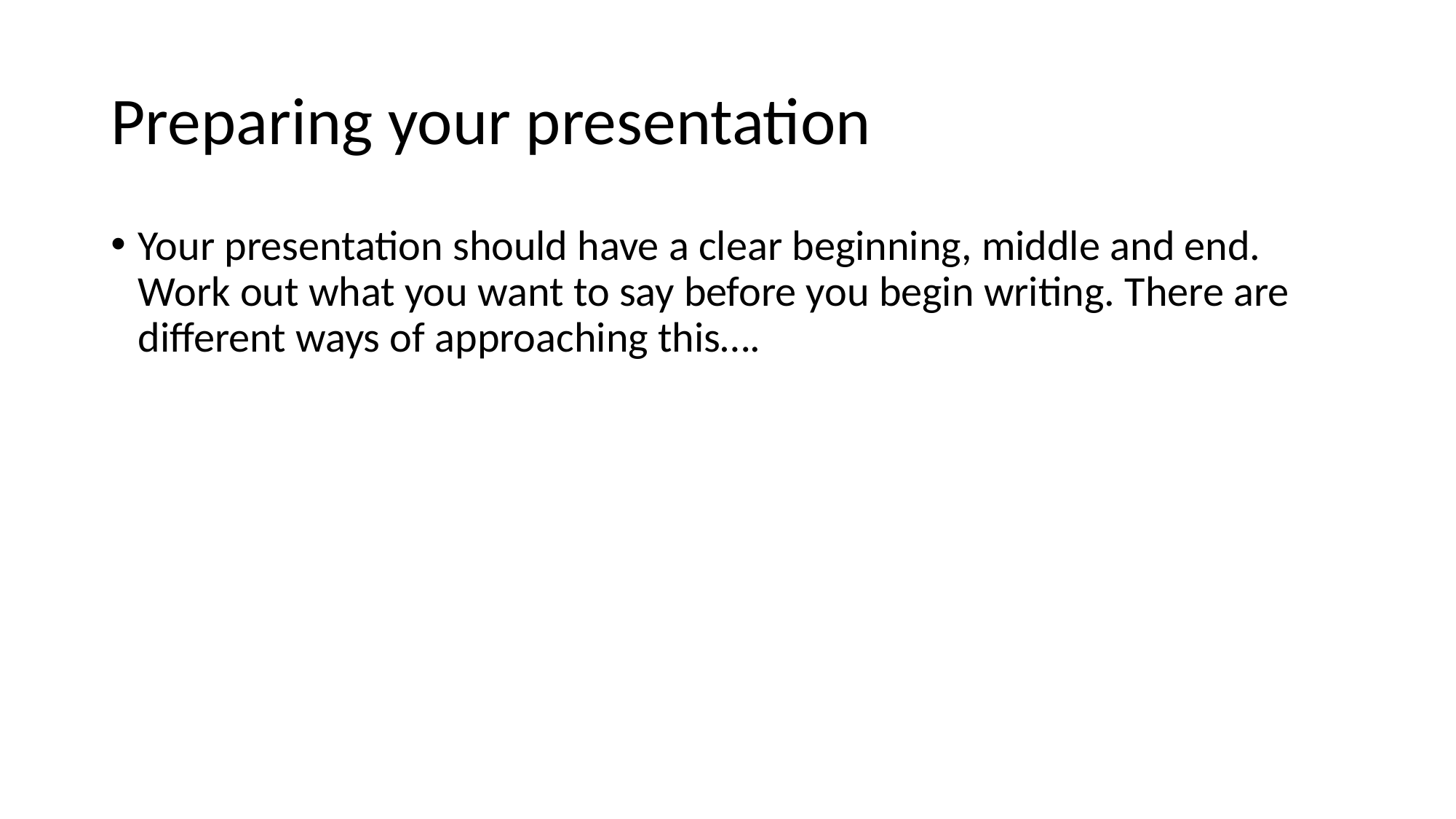

# Preparing your presentation
Your presentation should have a clear beginning, middle and end. Work out what you want to say before you begin writing. There are different ways of approaching this….